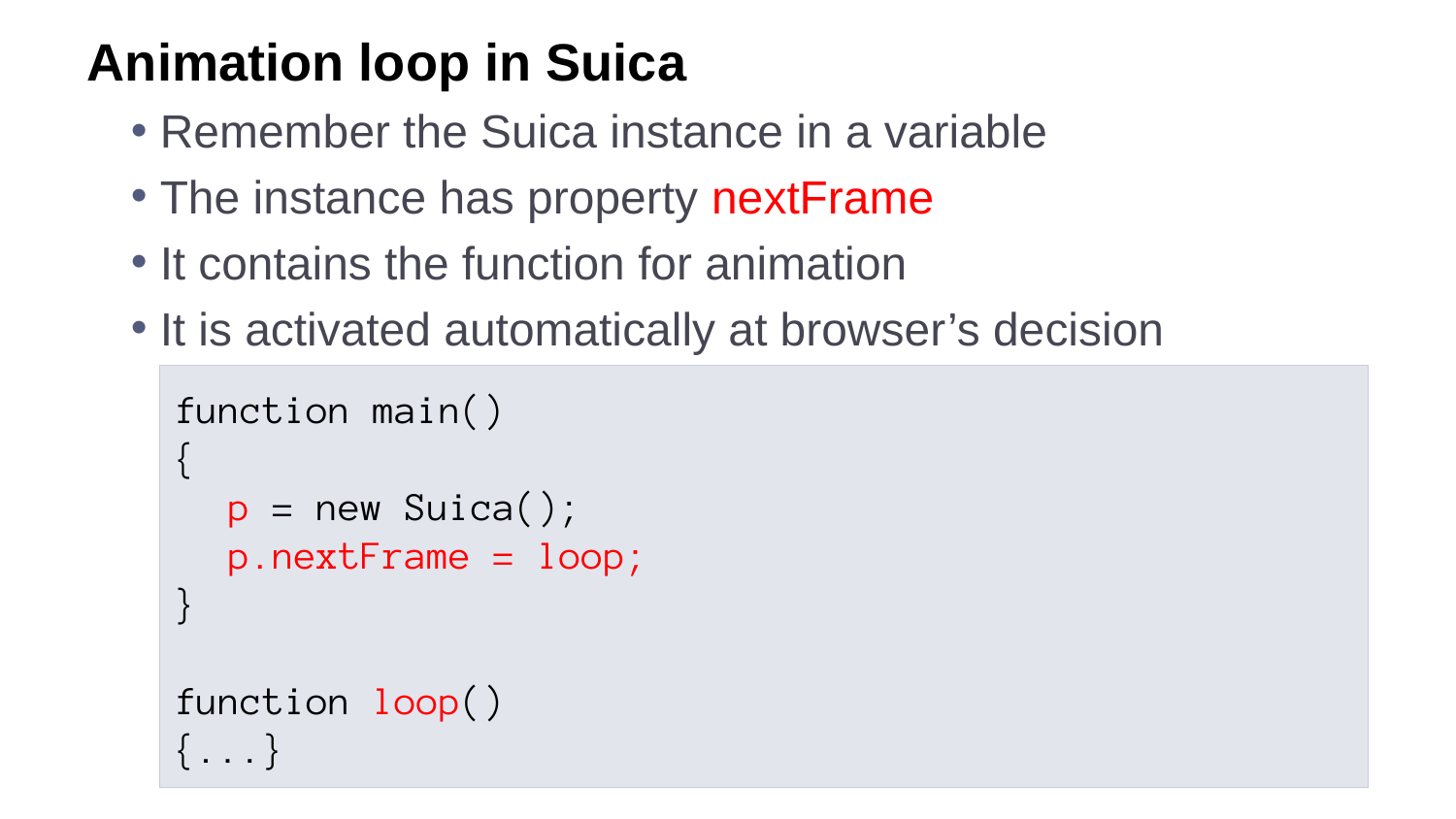

Animation loop in Suica
Remember the Suica instance in a variable
The instance has property nextFrame
It contains the function for animation
It is activated automatically at browser’s decision
function main()
{
	p = new Suica();
	p.nextFrame = loop;
}

function loop()
{...}